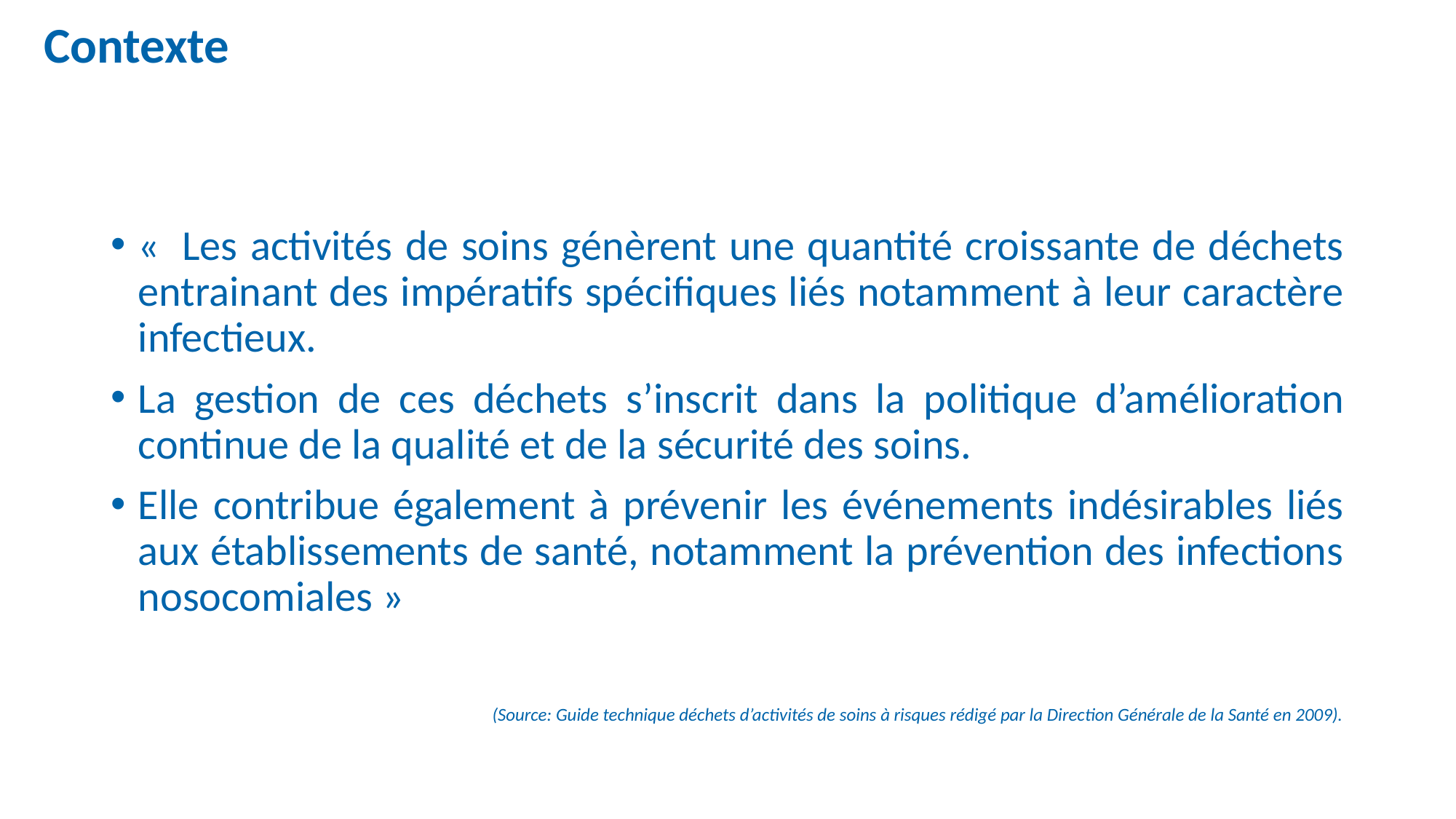

Contexte
«  Les activités de soins génèrent une quantité croissante de déchets entrainant des impératifs spécifiques liés notamment à leur caractère infectieux.
La gestion de ces déchets s’inscrit dans la politique d’amélioration continue de la qualité et de la sécurité des soins.
Elle contribue également à prévenir les événements indésirables liés aux établissements de santé, notamment la prévention des infections nosocomiales »

(Source: Guide technique déchets d’activités de soins à risques rédigé par la Direction Générale de la Santé en 2009).